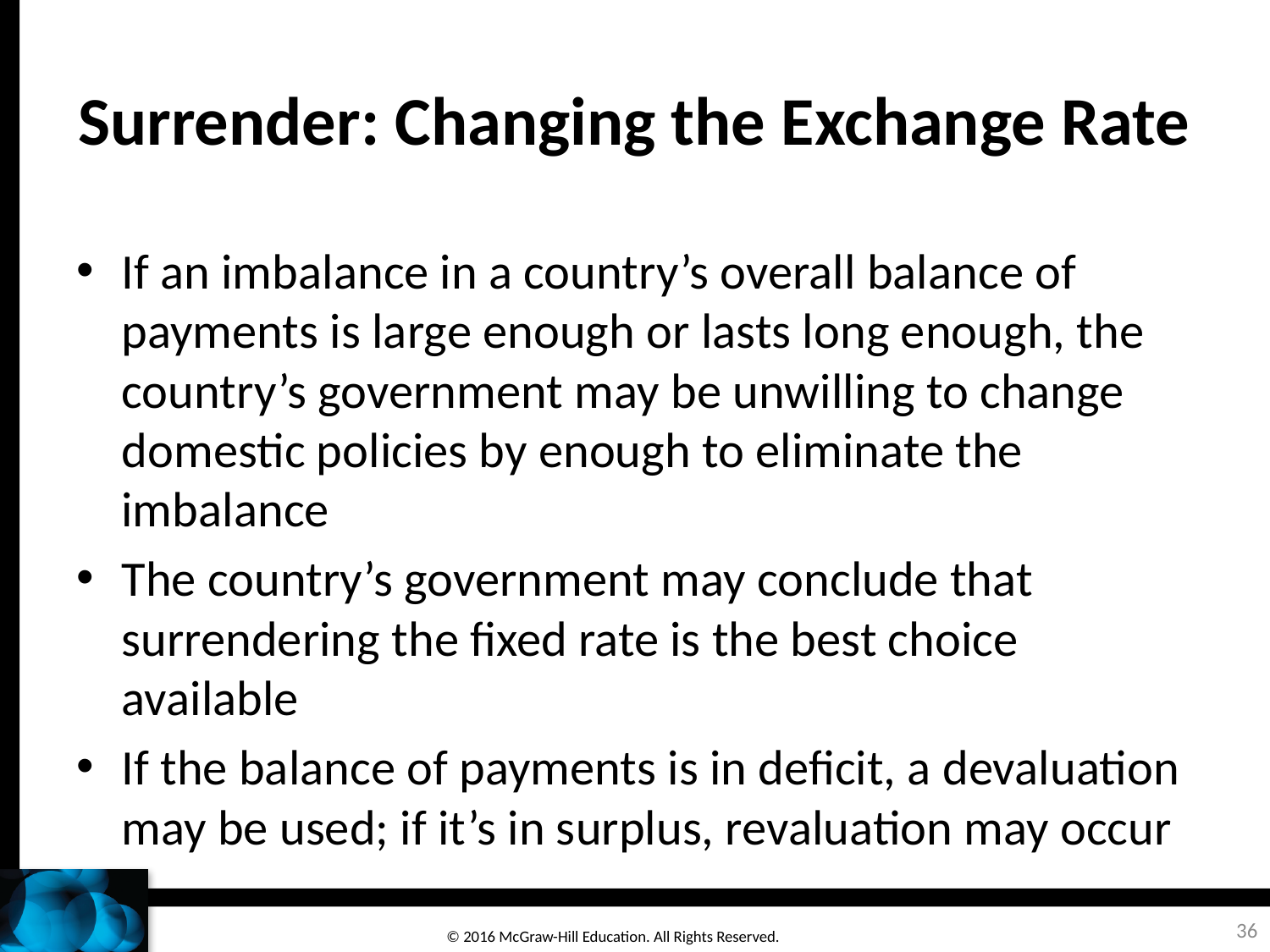

# Surrender: Changing the Exchange Rate
If an imbalance in a country’s overall balance of payments is large enough or lasts long enough, the country’s government may be unwilling to change domestic policies by enough to eliminate the imbalance
The country’s government may conclude that surrendering the fixed rate is the best choice available
If the balance of payments is in deficit, a devaluation may be used; if it’s in surplus, revaluation may occur
36
© 2016 McGraw-Hill Education. All Rights Reserved.